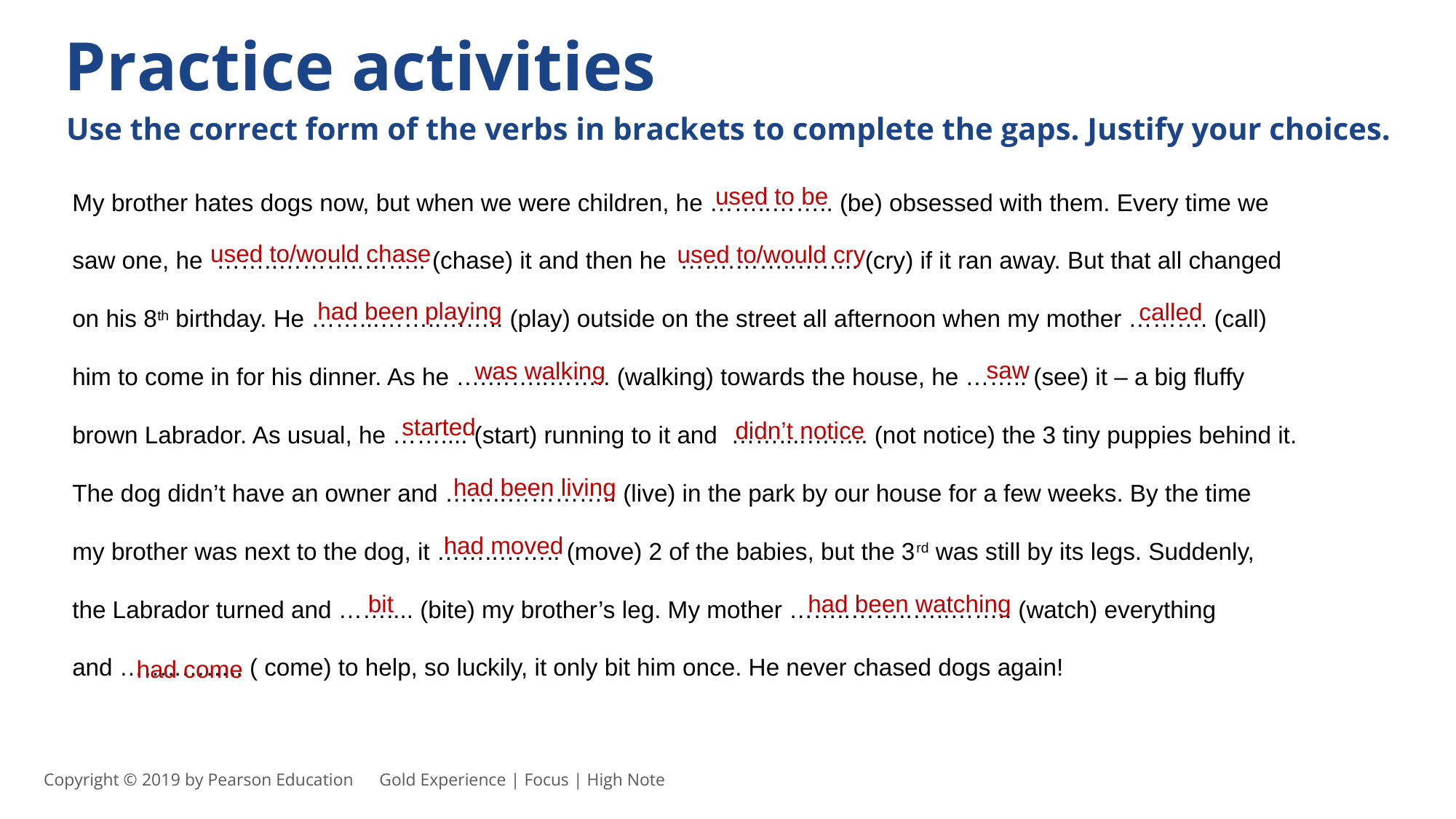

Practice activities
Use the correct form of the verbs in brackets to complete the gaps. Justify your choices.

My brother hates dogs now, but when we were children, he ……..…….. (be) obsessed with them. Every time we

saw one, he  ……..………..…….. (chase) it and then he  …….……..…….. (cry) if it ran away. But that all changed

on his 8th birthday. He ……...……..…….. (play) outside on the street all afternoon when my mother ………. (call)

him to come in for his dinner. As he ….……..…….. (walking) towards the house, he …….. (see) it – a big fluffy

brown Labrador. As usual, he …….... (start) running to it and  ……....…….. (not notice) the 3 tiny puppies behind it.

The dog didn’t have an owner and ……..………….. (live) in the park by our house for a few weeks. By the time

my brother was next to the dog, it ……..…….. (move) 2 of the babies, but the 3rd was still by its legs. Suddenly,

the Labrador turned and …….... (bite) my brother’s leg. My mother ……..……..…..…….. (watch) everything

and ……..…….. ( come) to help, so luckily, it only bit him once. He never chased dogs again!
used to be
used to/would chase
used to/would cry
had been playing
called
saw
was walking
started
didn’t notice
had been living

had moved

bit
had been watching
had come
Copyright © 2019 by Pearson Education      Gold Experience | Focus | High Note